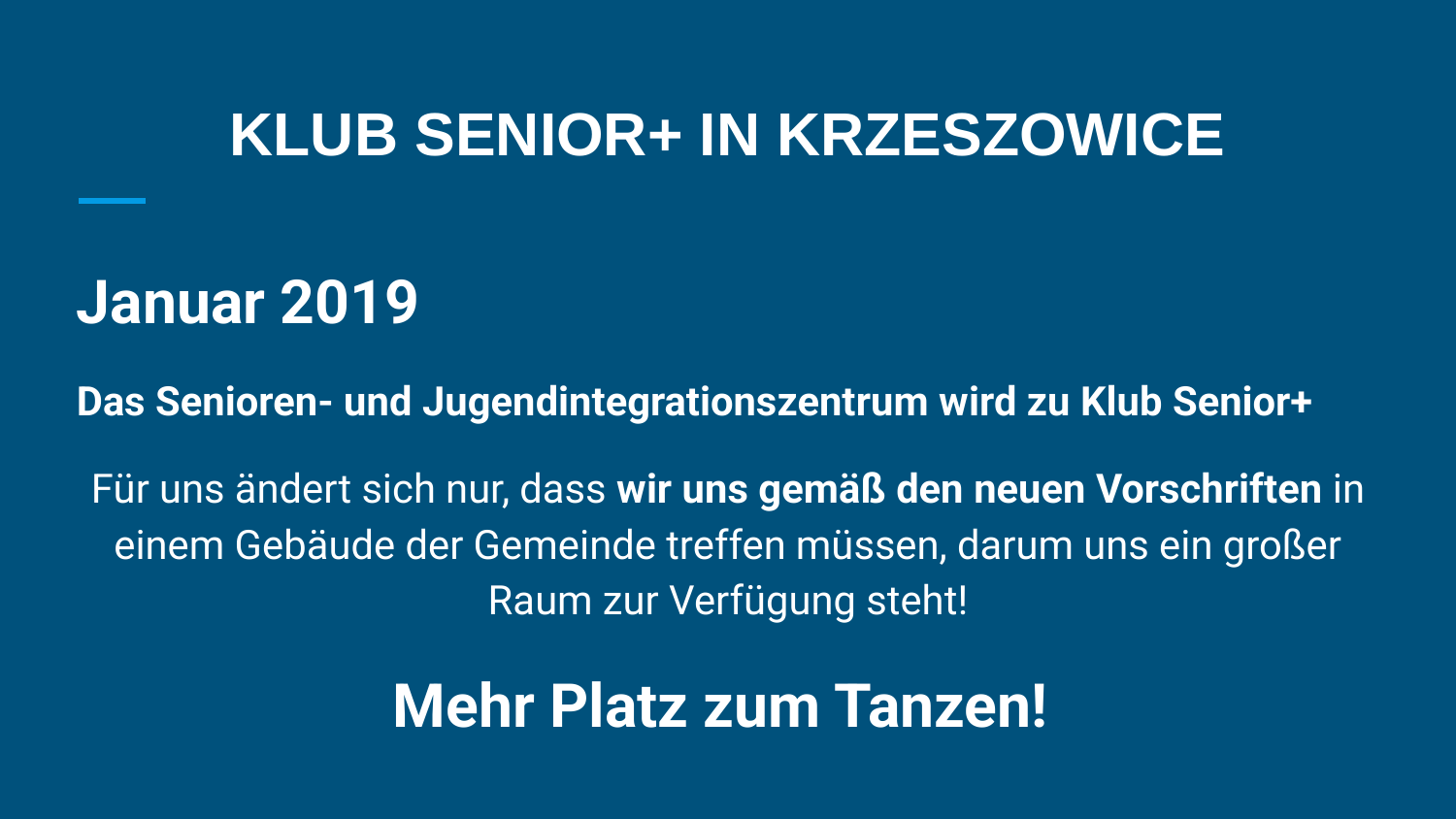

# KLUB SENIOR+ IN KRZESZOWICE
Januar 2019
Das Senioren- und Jugendintegrationszentrum wird zu Klub Senior+
Für uns ändert sich nur, dass wir uns gemäß den neuen Vorschriften in einem Gebäude der Gemeinde treffen müssen, darum uns ein großer Raum zur Verfügung steht!
Mehr Platz zum Tanzen!